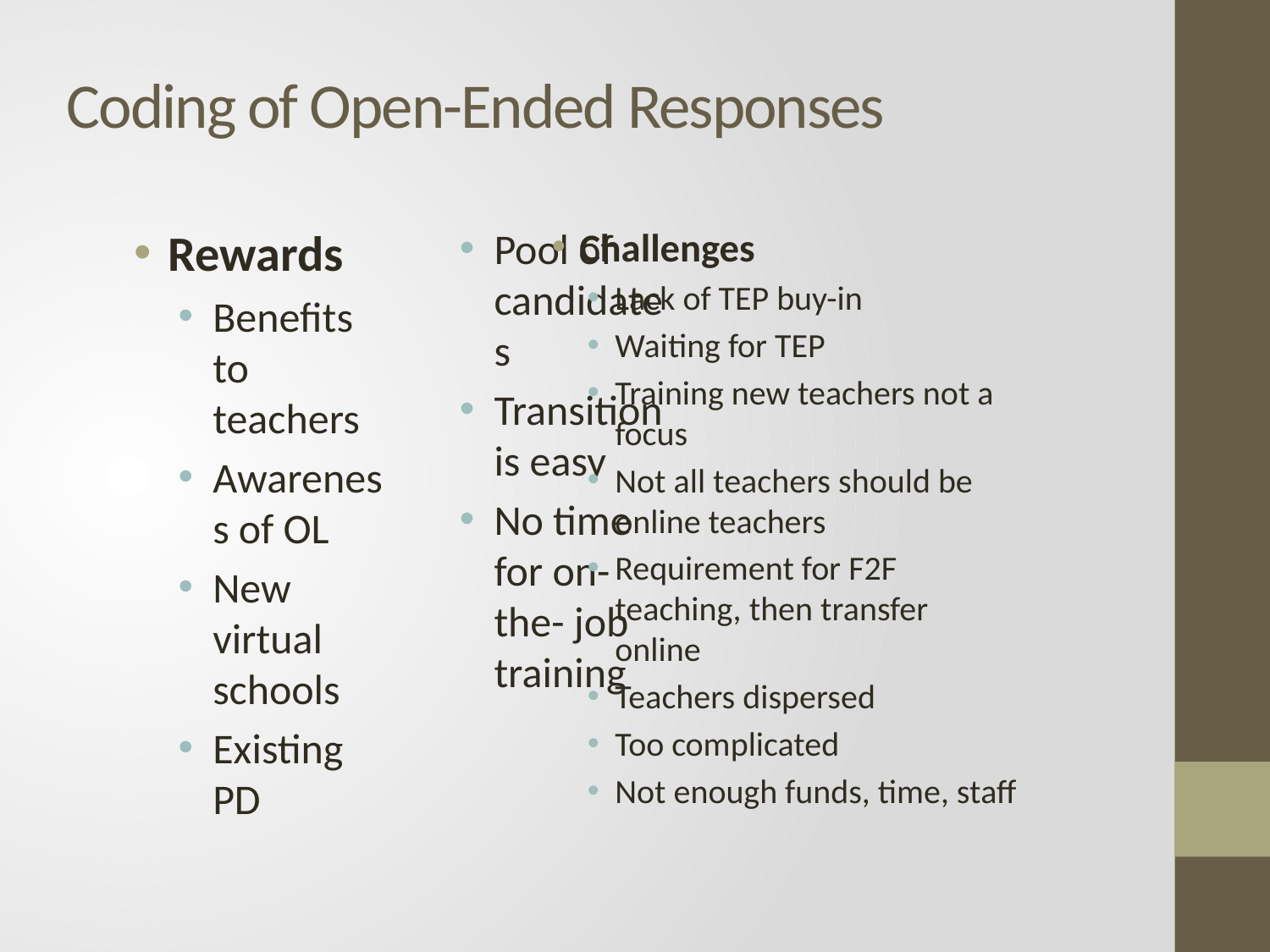

# Coding of Open-Ended Responses
Rewards
Benefits to teachers
Awareness of OL
New virtual schools
Existing PD
Pool of candidates
Transition is easy
No time for on-the- job training

Challenges
Lack of TEP buy-in
Waiting for TEP
Training new teachers not a focus
Not all teachers should be online teachers
Requirement for F2F teaching, then transfer online
Teachers dispersed
Too complicated
Not enough funds, time, staff